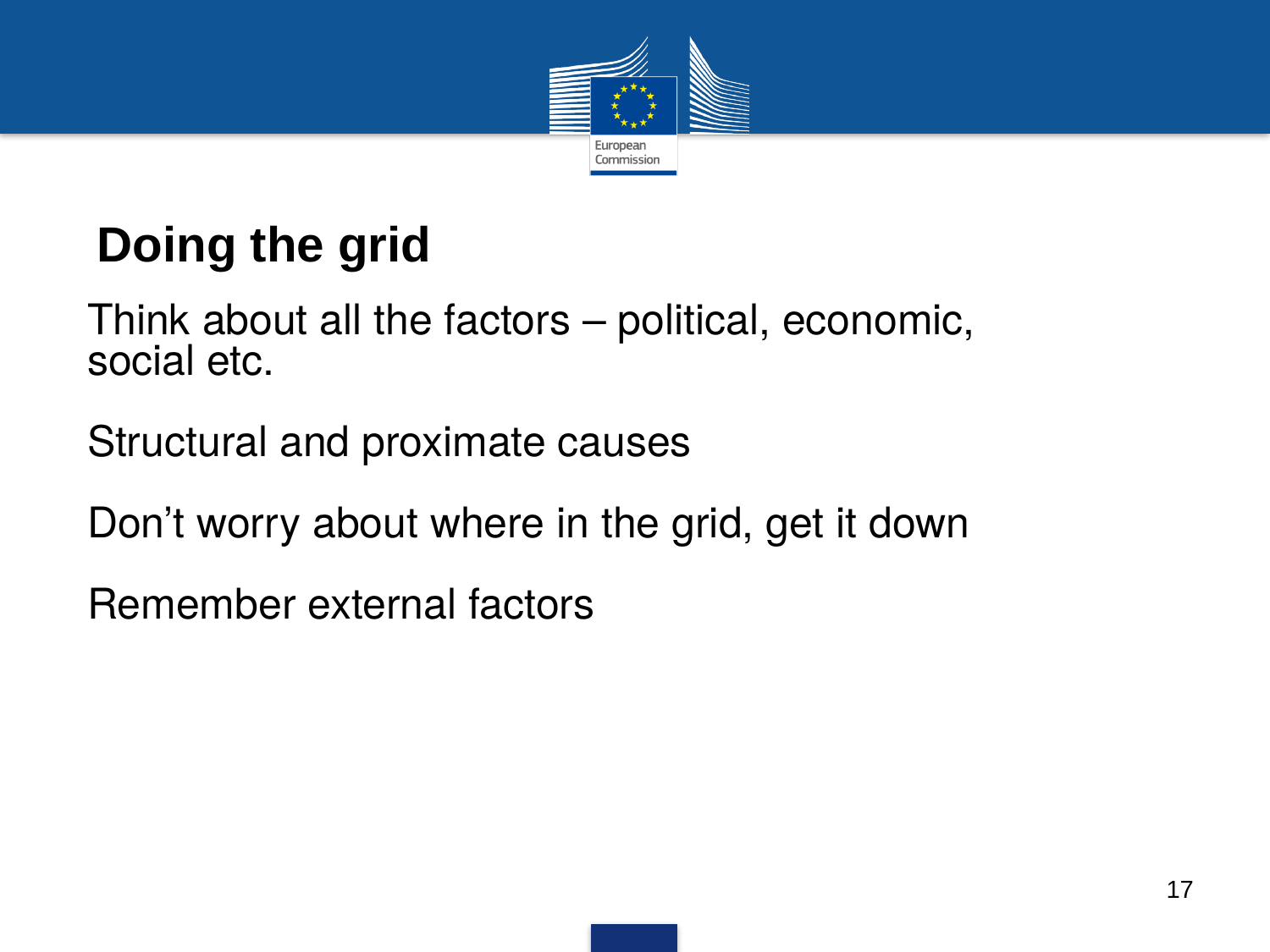

Doing the grid
Think about all the factors – political, economic, social etc.

Structural and proximate causes

Don’t worry about where in the grid, get it down

Remember external factors

17